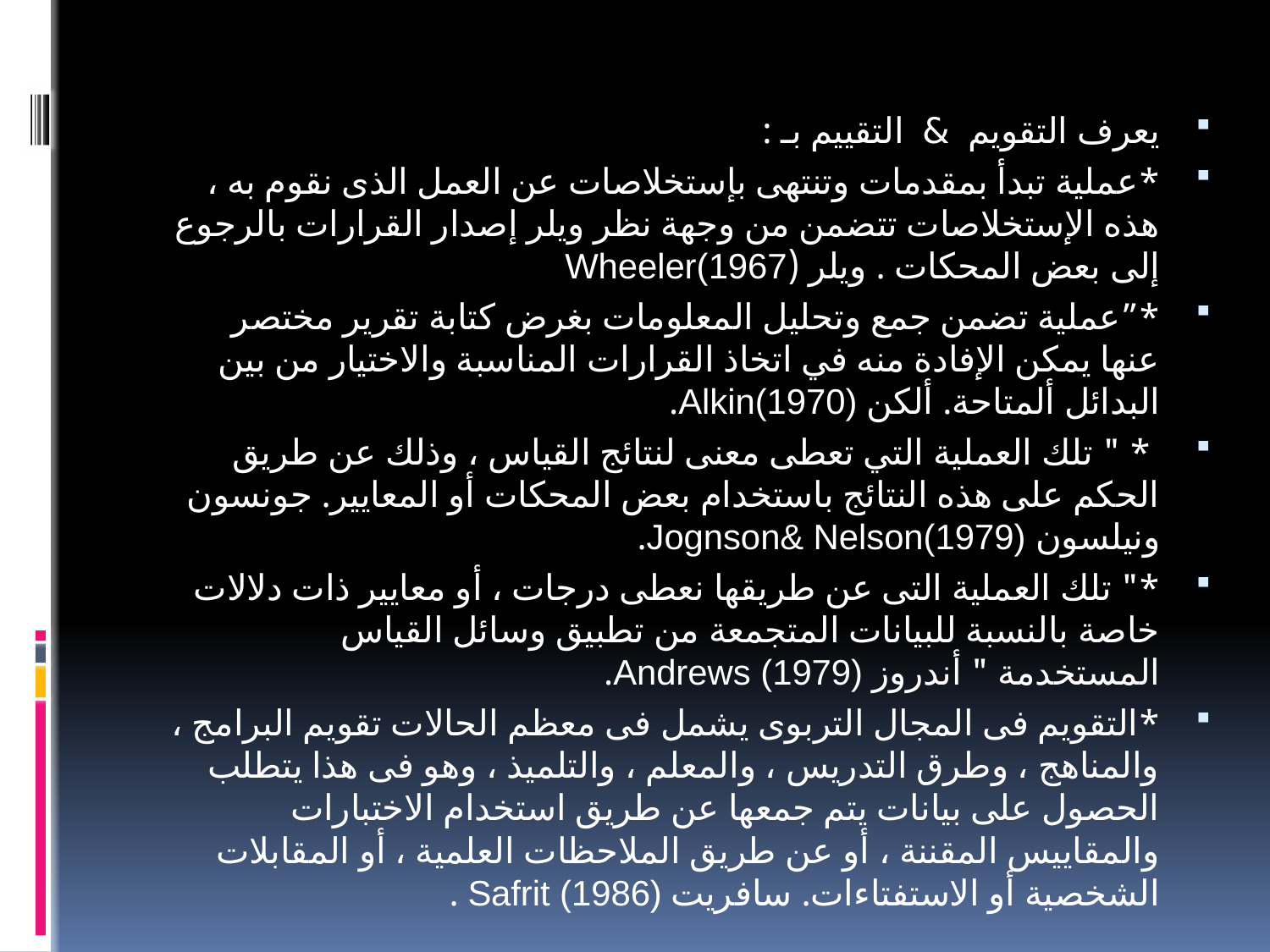

يعرف التقويم  &  التقييم بـ :
*عملية تبدأ بمقدمات وتنتهى بإستخلاصات عن العمل الذى نقوم به ، هذه الإستخلاصات تتضمن من وجهة نظر ويلر إصدار القرارات بالرجوع إلى بعض المحكات . ويلر (Wheeler(1967
*”عملية تضمن جمع وتحليل المعلومات بغرض كتابة تقرير مختصر عنها يمكن الإفادة منه في اتخاذ القرارات المناسبة والاختيار من بين البدائل ألمتاحة. ألكن Alkin(1970).
 * " تلك العملية التي تعطى معنى لنتائج القياس ، وذلك عن طريق الحكم على هذه النتائج باستخدام بعض المحكات أو المعايير. جونسون ونيلسون Jognson& Nelson(1979).
*" تلك العملية التى عن طريقها نعطى درجات ، أو معايير ذات دلالات خاصة بالنسبة للبيانات المتجمعة من تطبيق وسائل القياس المستخدمة " أندروز Andrews (1979).
*التقويم فى المجال التربوى يشمل فى معظم الحالات تقويم البرامج ، والمناهج ، وطرق التدريس ، والمعلم ، والتلميذ ، وهو فى هذا يتطلب الحصول على بيانات يتم جمعها عن طريق استخدام الاختبارات والمقاييس المقننة ، أو عن طريق الملاحظات العلمية ، أو المقابلات الشخصية أو الاستفتاءات. سافريت Safrit (1986) .